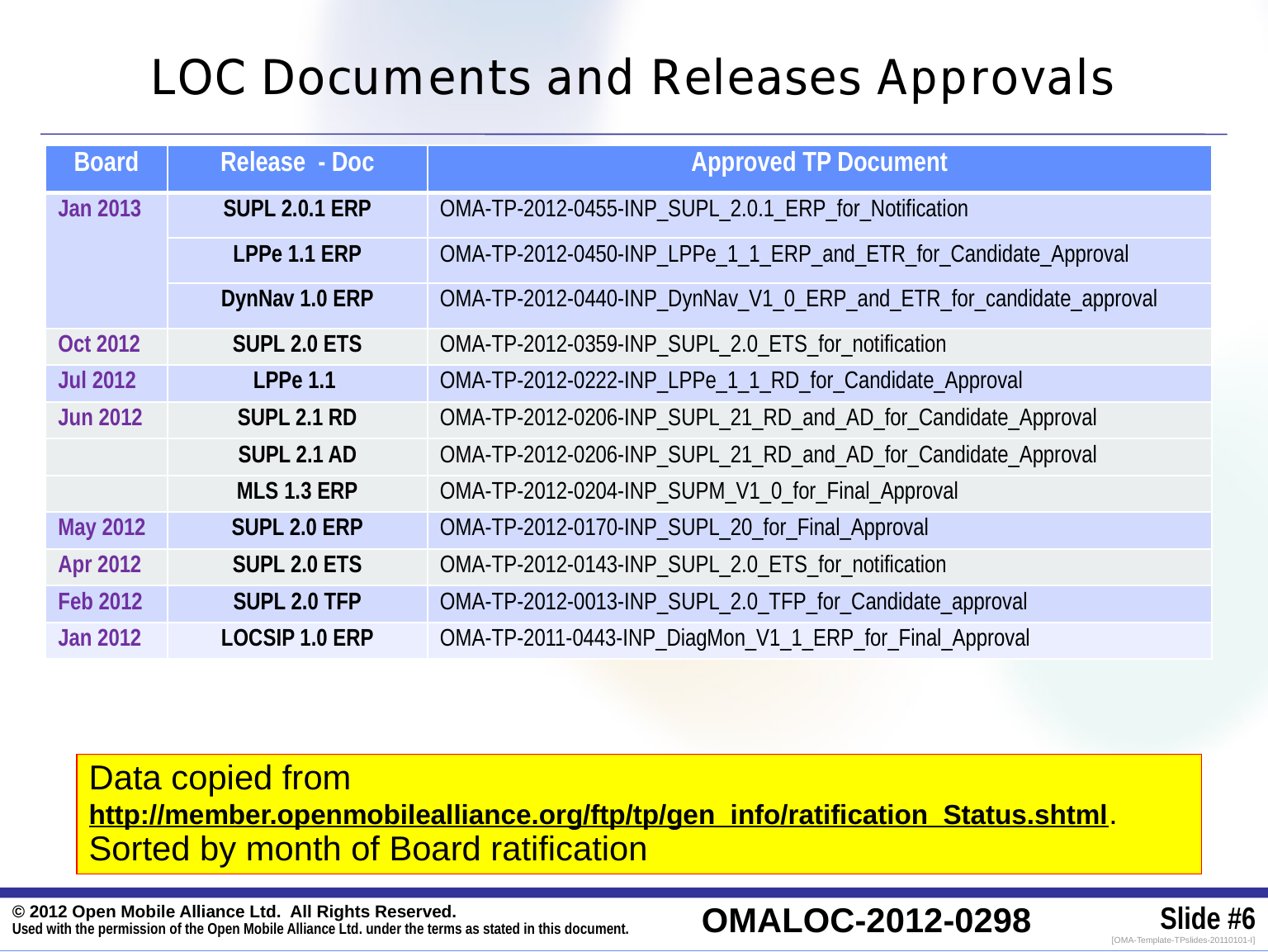

# LOC Documents and Releases Approvals

| Board | Release - Doc | Approved TP Document |
| --- | --- | --- |
| Jan 2013 | SUPL 2.0.1 ERP | OMA-TP-2012-0455-INP\_SUPL\_2.0.1\_ERP\_for\_Notification |
|  | LPPe 1.1 ERP | OMA-TP-2012-0450-INP\_LPPe\_1\_1\_ERP\_and\_ETR\_for\_Candidate\_Approval |
|  | DynNav 1.0 ERP | OMA-TP-2012-0440-INP\_DynNav\_V1\_0\_ERP\_and\_ETR\_for\_candidate\_approval |
| Oct 2012 | SUPL 2.0 ETS | OMA-TP-2012-0359-INP\_SUPL\_2.0\_ETS\_for\_notification |
| Jul 2012 | LPPe 1.1 | OMA-TP-2012-0222-INP\_LPPe\_1\_1\_RD\_for\_Candidate\_Approval |
| Jun 2012 | SUPL 2.1 RD | OMA-TP-2012-0206-INP\_SUPL\_21\_RD\_and\_AD\_for\_Candidate\_Approval |
|  | SUPL 2.1 AD | OMA-TP-2012-0206-INP\_SUPL\_21\_RD\_and\_AD\_for\_Candidate\_Approval |
|  | MLS 1.3 ERP | OMA-TP-2012-0204-INP\_SUPM\_V1\_0\_for\_Final\_Approval |
| May 2012 | SUPL 2.0 ERP | OMA-TP-2012-0170-INP\_SUPL\_20\_for\_Final\_Approval |
| Apr 2012 | SUPL 2.0 ETS | OMA-TP-2012-0143-INP\_SUPL\_2.0\_ETS\_for\_notification |
| Feb 2012 | SUPL 2.0 TFP | OMA-TP-2012-0013-INP\_SUPL\_2.0\_TFP\_for\_Candidate\_approval |
| Jan 2012 | LOCSIP 1.0 ERP | OMA-TP-2011-0443-INP\_DiagMon\_V1\_1\_ERP\_for\_Final\_Approval |
Data copied from http://member.openmobilealliance.org/ftp/tp/gen_info/ratification_Status.shtml.
Sorted by month of Board ratification